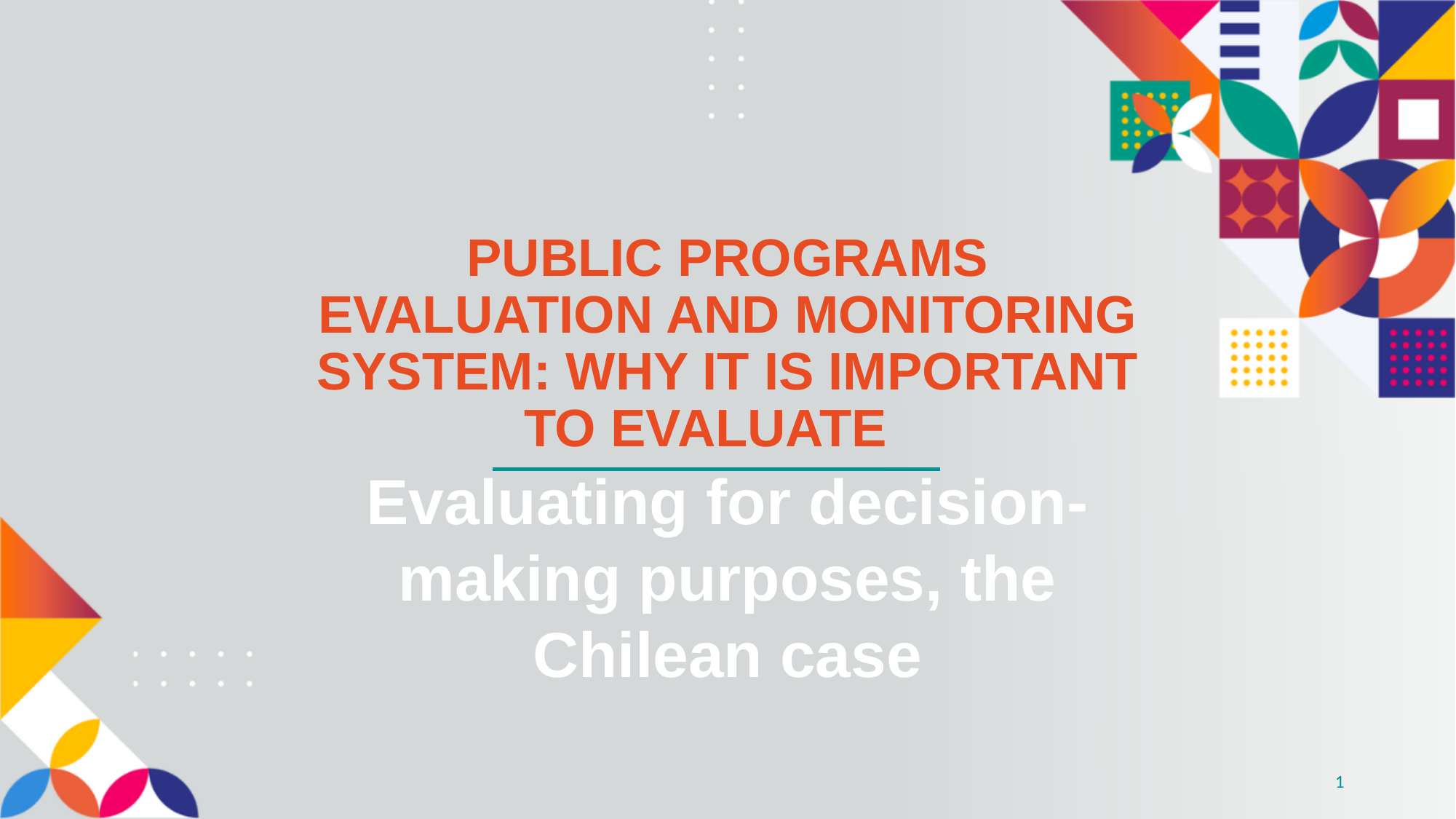

PUBLIC PROGRAMS EVALUATION AND MONITORING SYSTEM: WHY IT IS IMPORTANT TO EVALUATE
Evaluating for decision-making purposes, the Chilean case
1